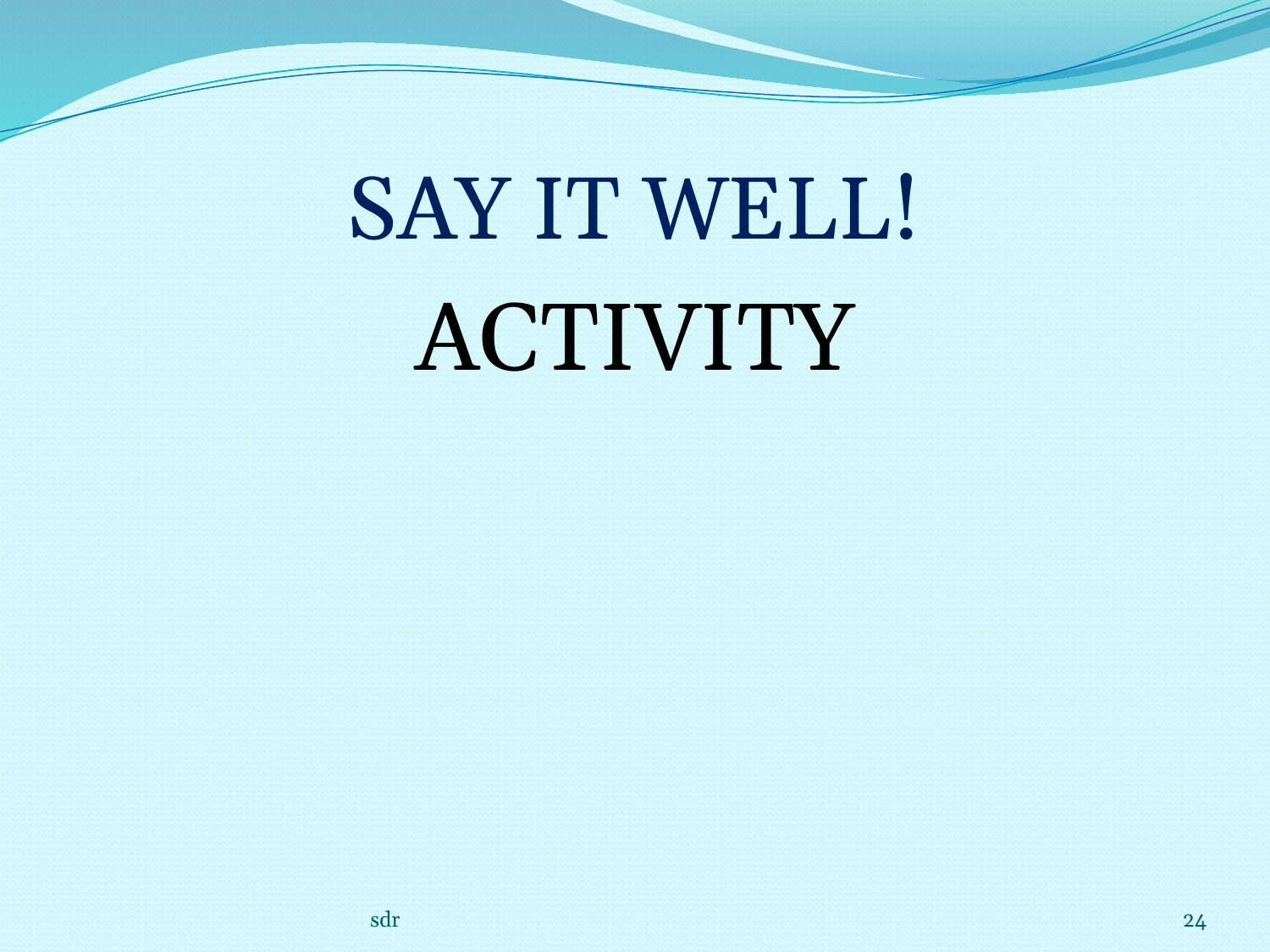

# SAY IT WELL!
ACTIVITY

sdr
24